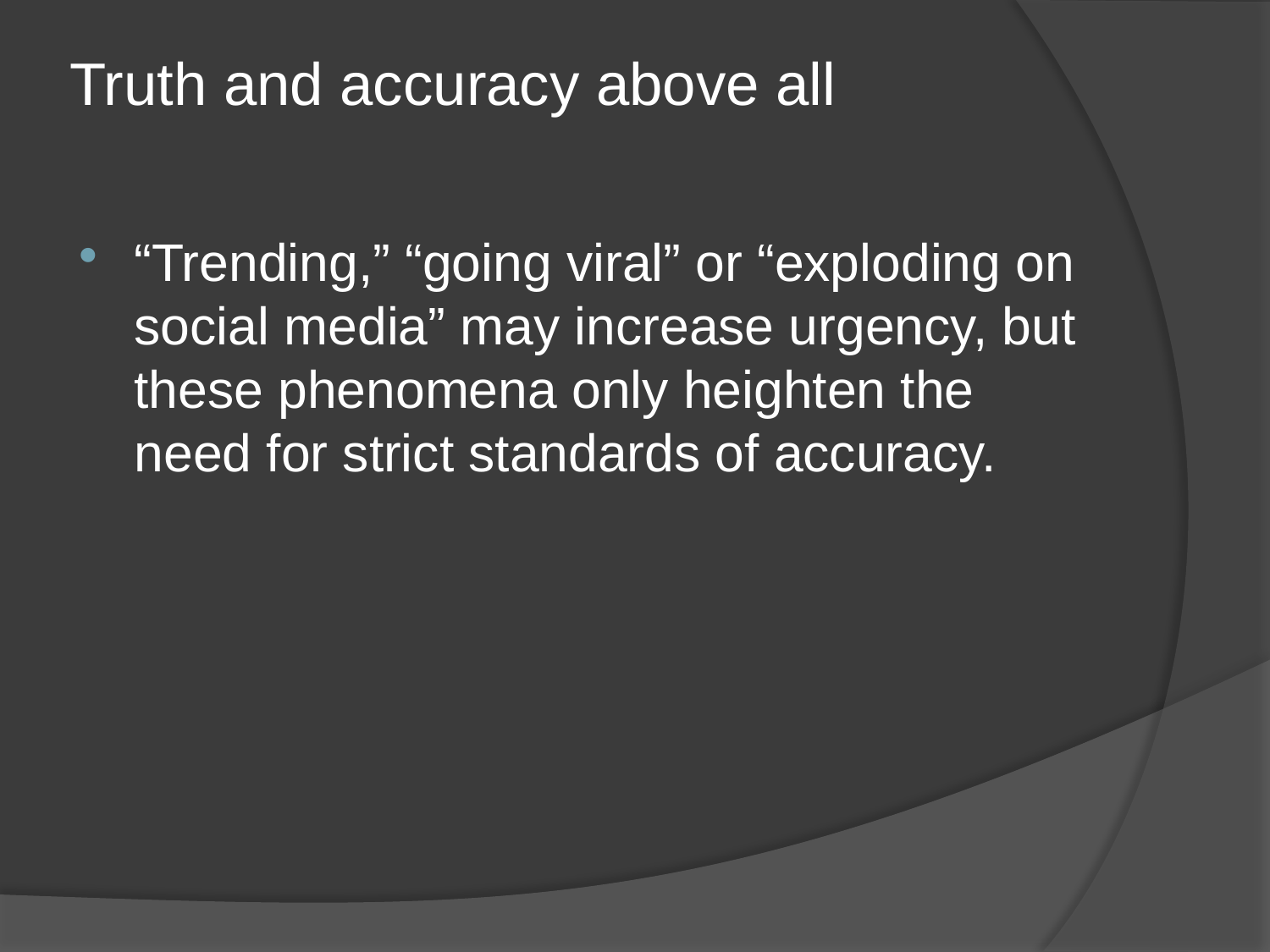

# Truth and accuracy above all
“Trending,” “going viral” or “exploding on social media” may increase urgency, but these phenomena only heighten the need for strict standards of accuracy.